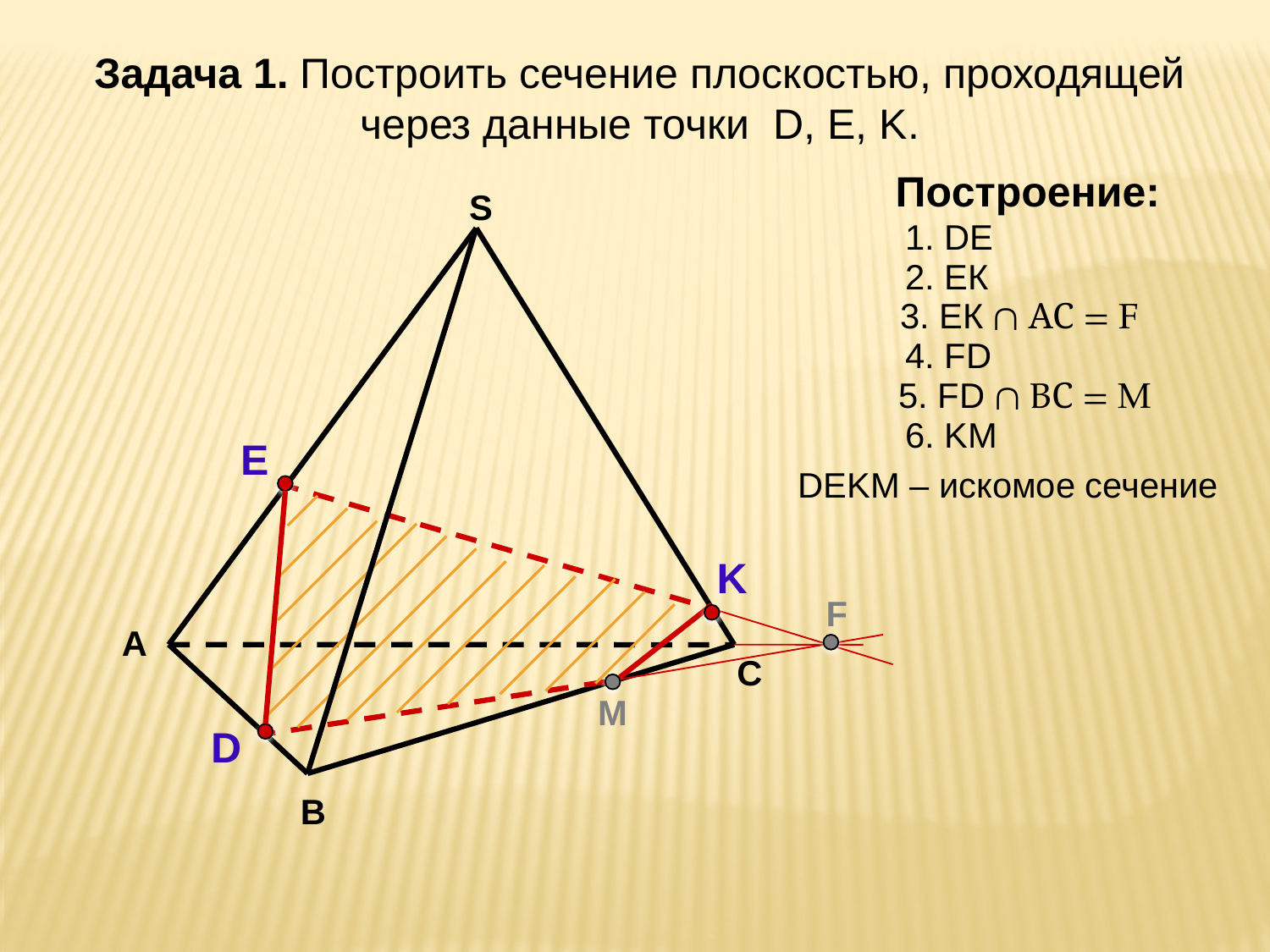

Задача 1. Построить сечение плоскостью, проходящей через данные точки  D, Е, K.
Построение:
S
1. DE
2. ЕК
3. ЕК ∩ АС = F
4. FD
5. FD ∩ BС = M
6. KM
E
DЕKМ – искомое сечение

K
F

А

С

M
D

В